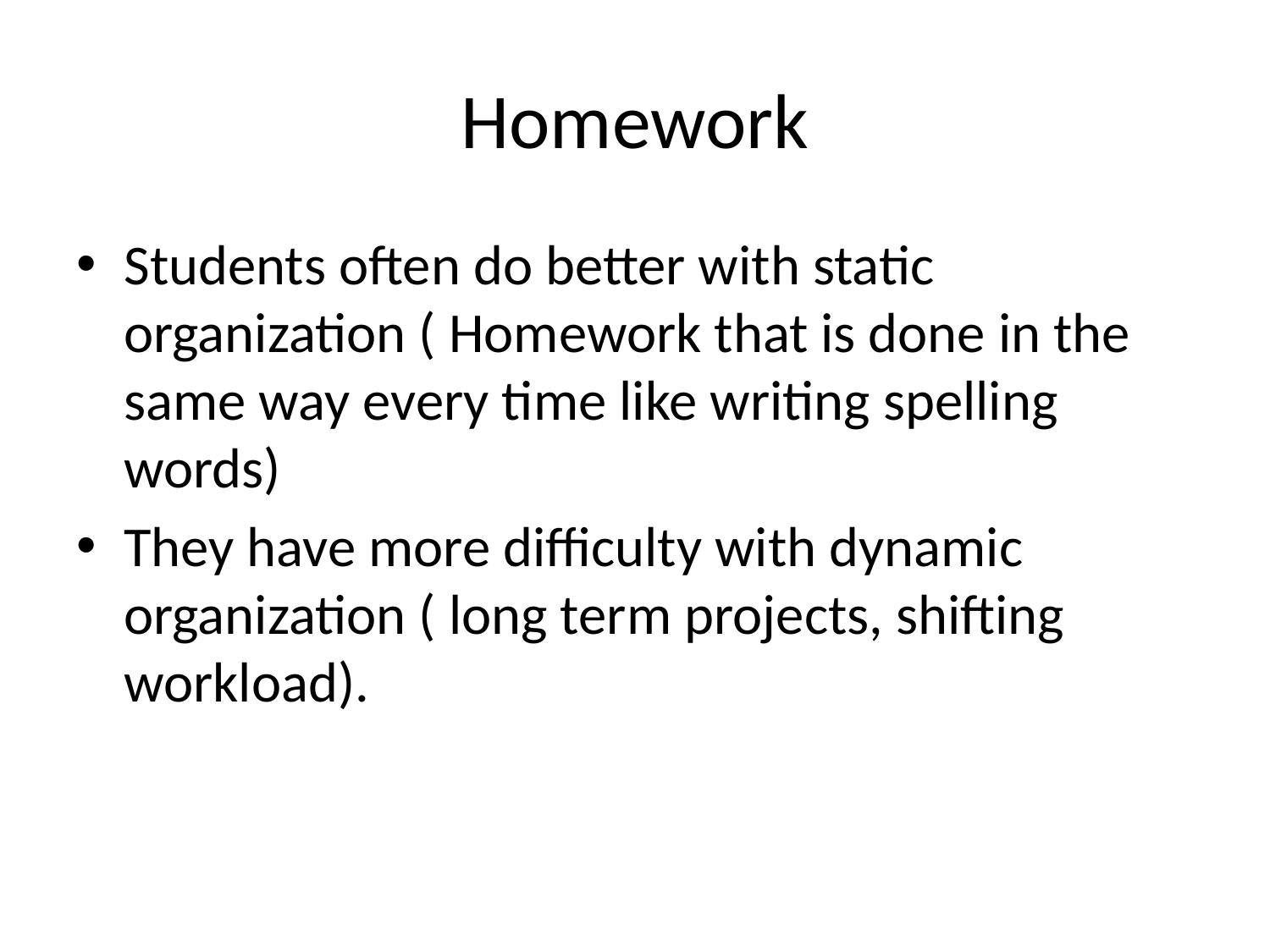

# Homework
Students often do better with static organization ( Homework that is done in the same way every time like writing spelling words)
They have more difficulty with dynamic organization ( long term projects, shifting workload).